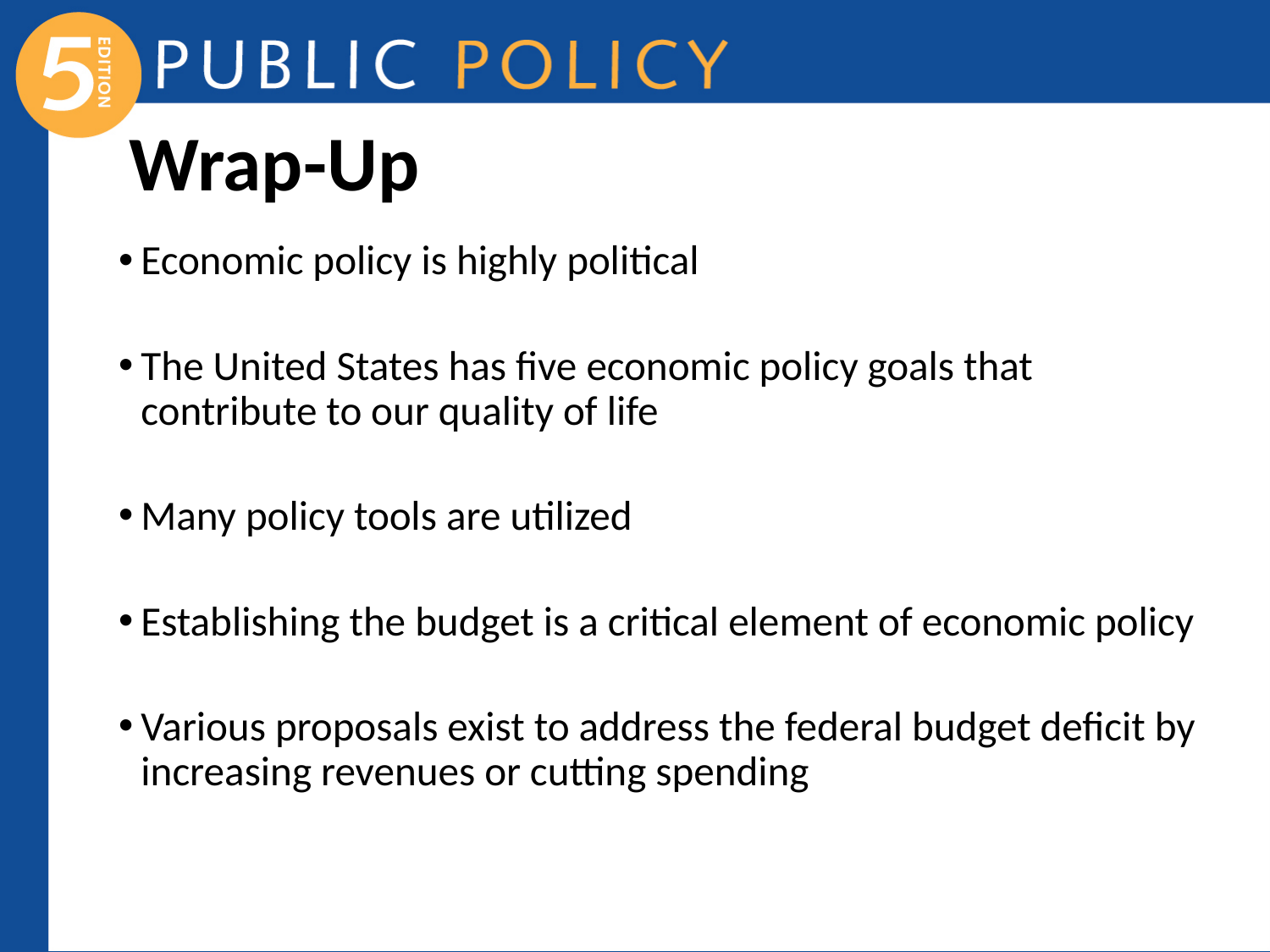

# Wrap-Up
Economic policy is highly political

The United States has five economic policy goals that contribute to our quality of life

Many policy tools are utilized

Establishing the budget is a critical element of economic policy

Various proposals exist to address the federal budget deficit by increasing revenues or cutting spending